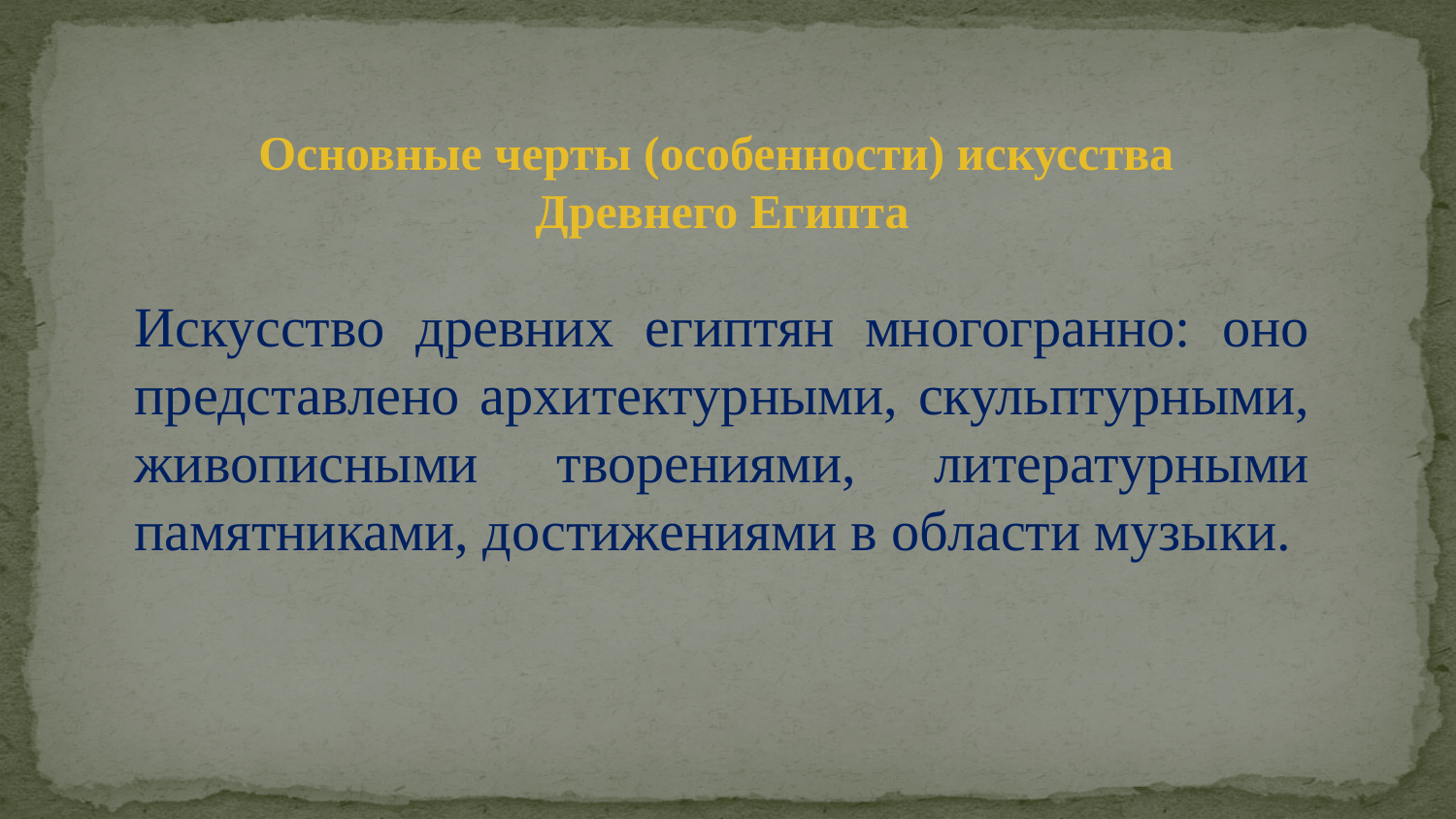

# Основные черты (особенности) искусства Древнего Египта
Искусство древних египтян многогранно: оно представлено архитектурными, скульптурными, живописными творениями, литературными памятниками, достижениями в области музыки.